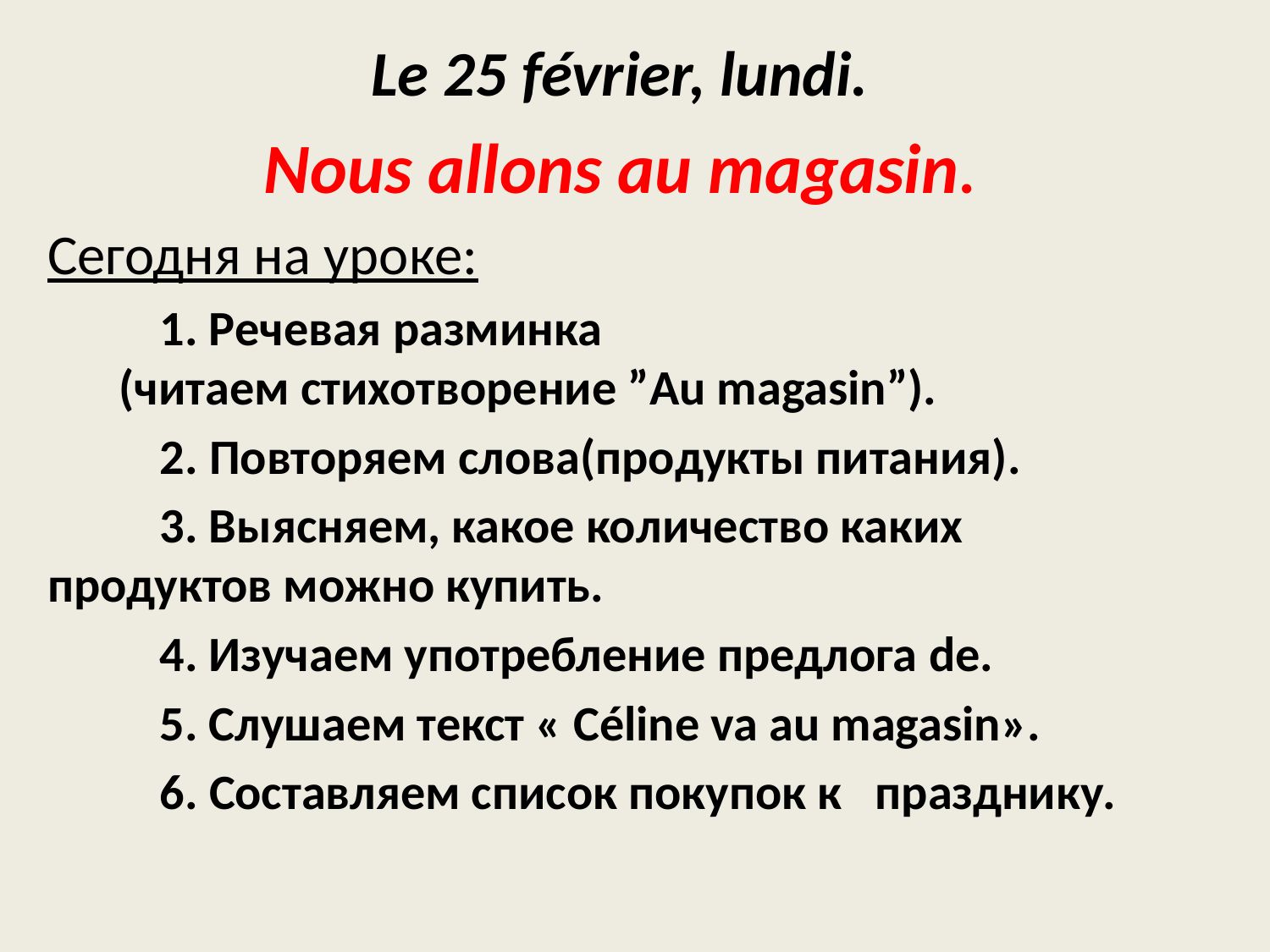

Le 25 février, lundi.
Nous allons au magasin.
Сегодня на уроке:
          1. Речевая разминка                                        (читаем стихотворение ”Au magasin”).
          2. Повторяем слова(продукты питания).
          3. Выясняем, какое количество каких    продуктов можно купить.
          4. Изучаем употребление предлога de.
          5. Слушаем текст « Céline va au magasin».
          6. Составляем список покупок к   празднику.